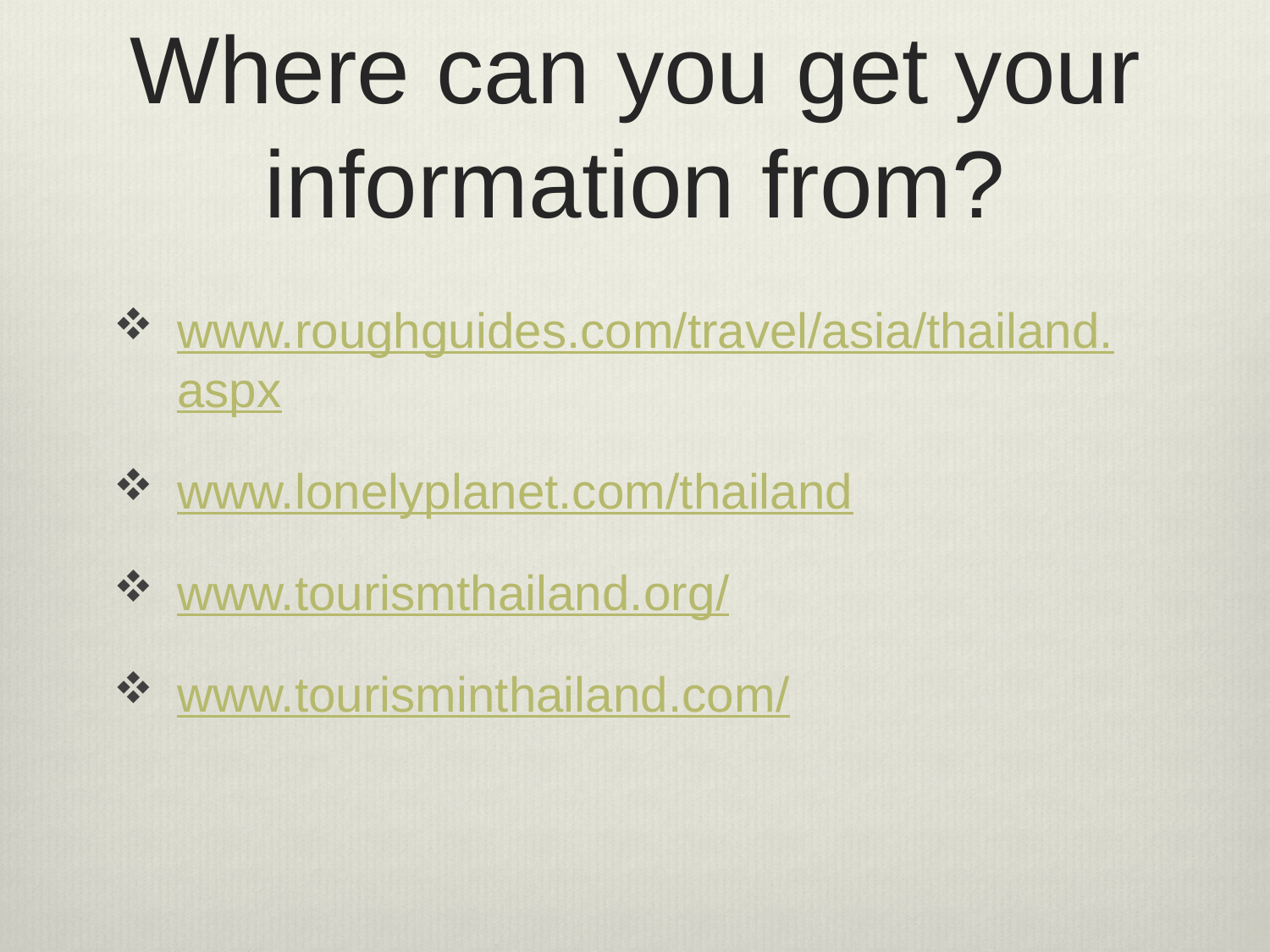

# Where can you get your information from?
www.roughguides.com/travel/asia/thailand.aspx
www.lonelyplanet.com/thailand
www.tourismthailand.org/
www.tourisminthailand.com/